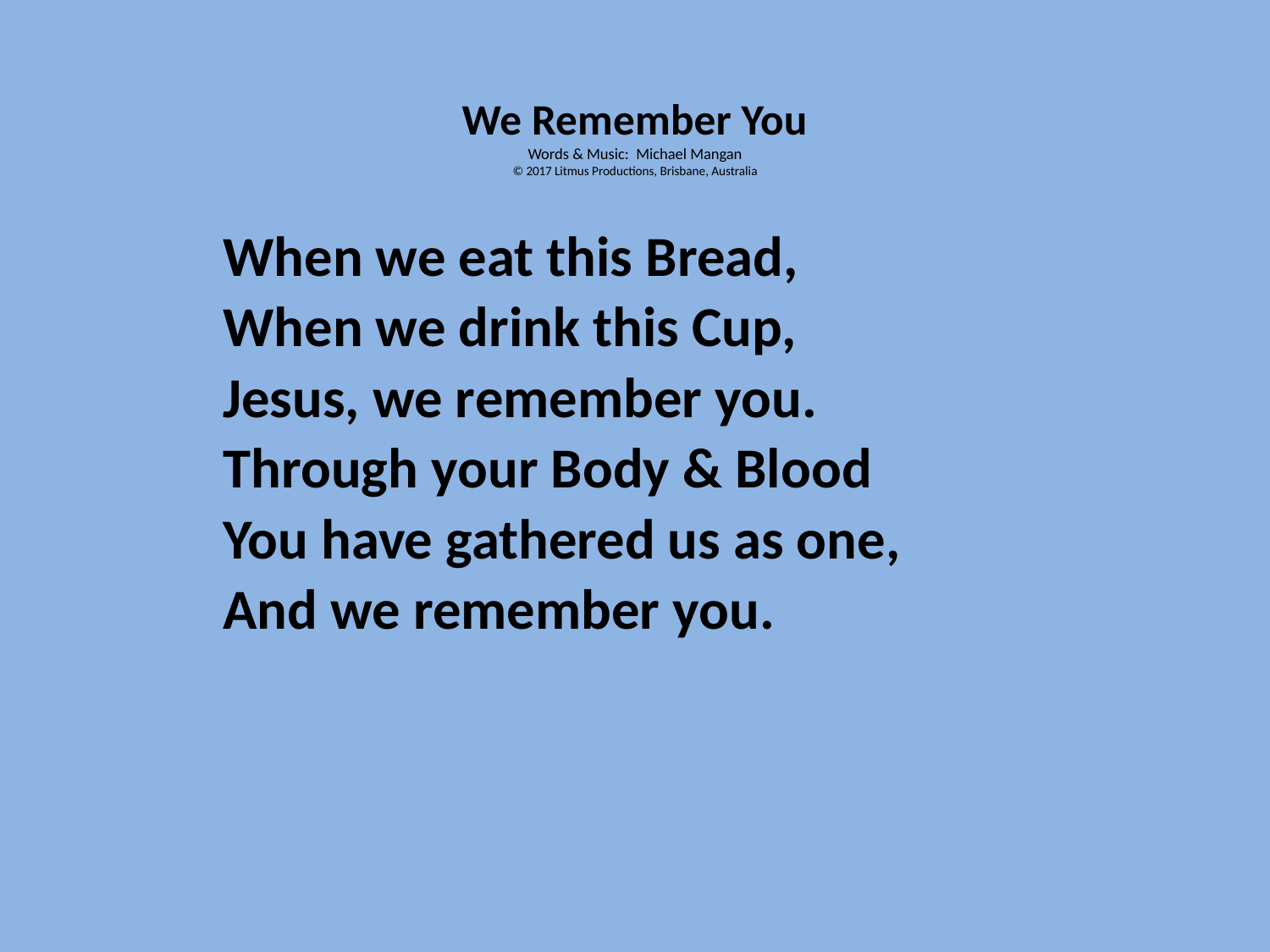

# We Remember You Words & Music:  Michael Mangan © 2017 Litmus Productions, Brisbane, Australia
When we eat this Bread,
When we drink this Cup,
Jesus, we remember you.
Through your Body & Blood
You have gathered us as one,
And we remember you.